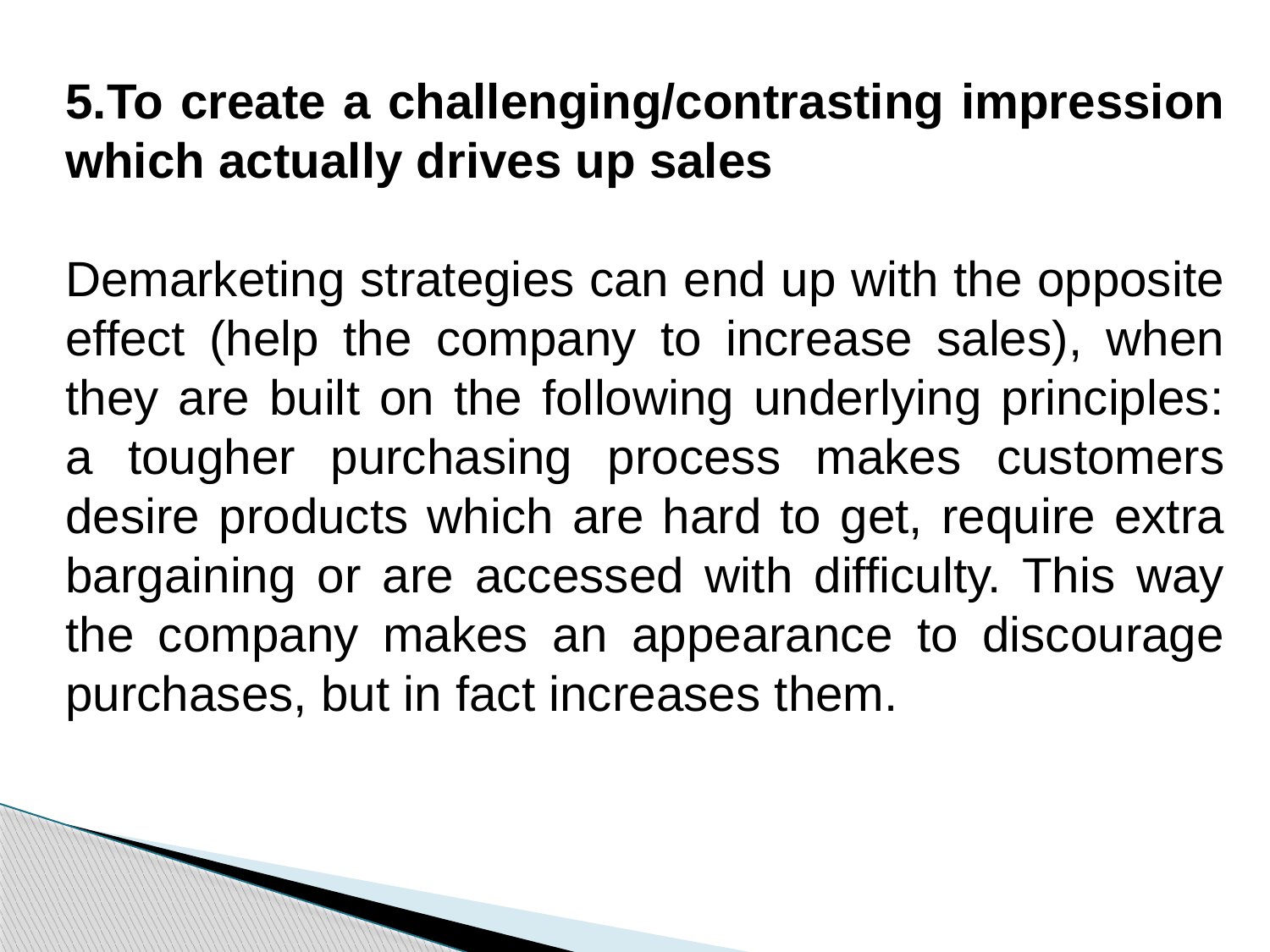

5.To create a challenging/contrasting impression which actually drives up sales

Demarketing strategies can end up with the opposite effect (help the company to increase sales), when they are built on the following underlying principles: a tougher purchasing process makes customers desire products which are hard to get, require extra bargaining or are accessed with difficulty. This way the company makes an appearance to discourage purchases, but in fact increases them.